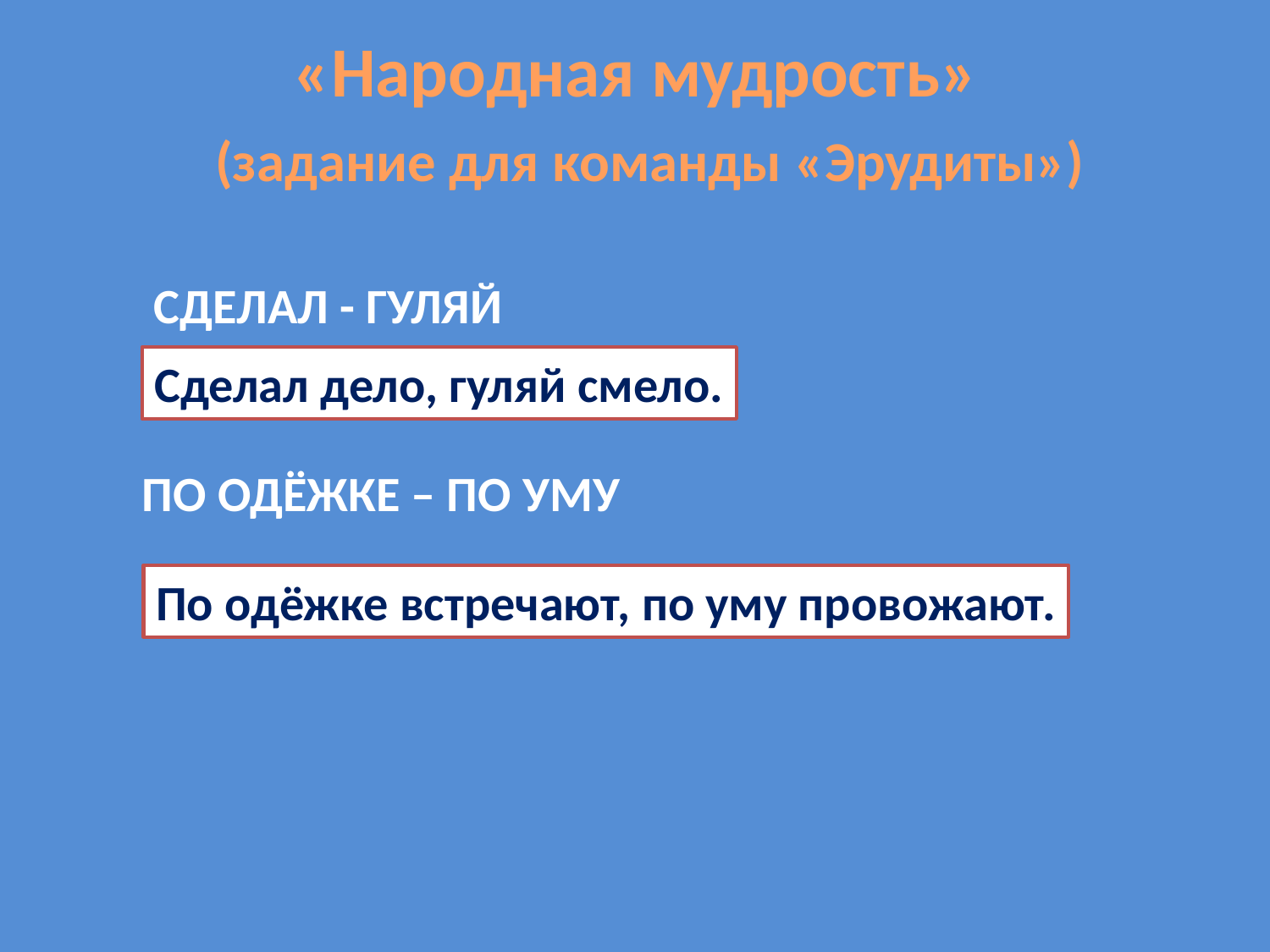

«Народная мудрость»
(задание для команды «Эрудиты»)
СДЕЛАЛ - ГУЛЯЙ
Сделал дело, гуляй смело.
ПО ОДЁЖКЕ – ПО УМУ
По одёжке встречают, по уму провожают.